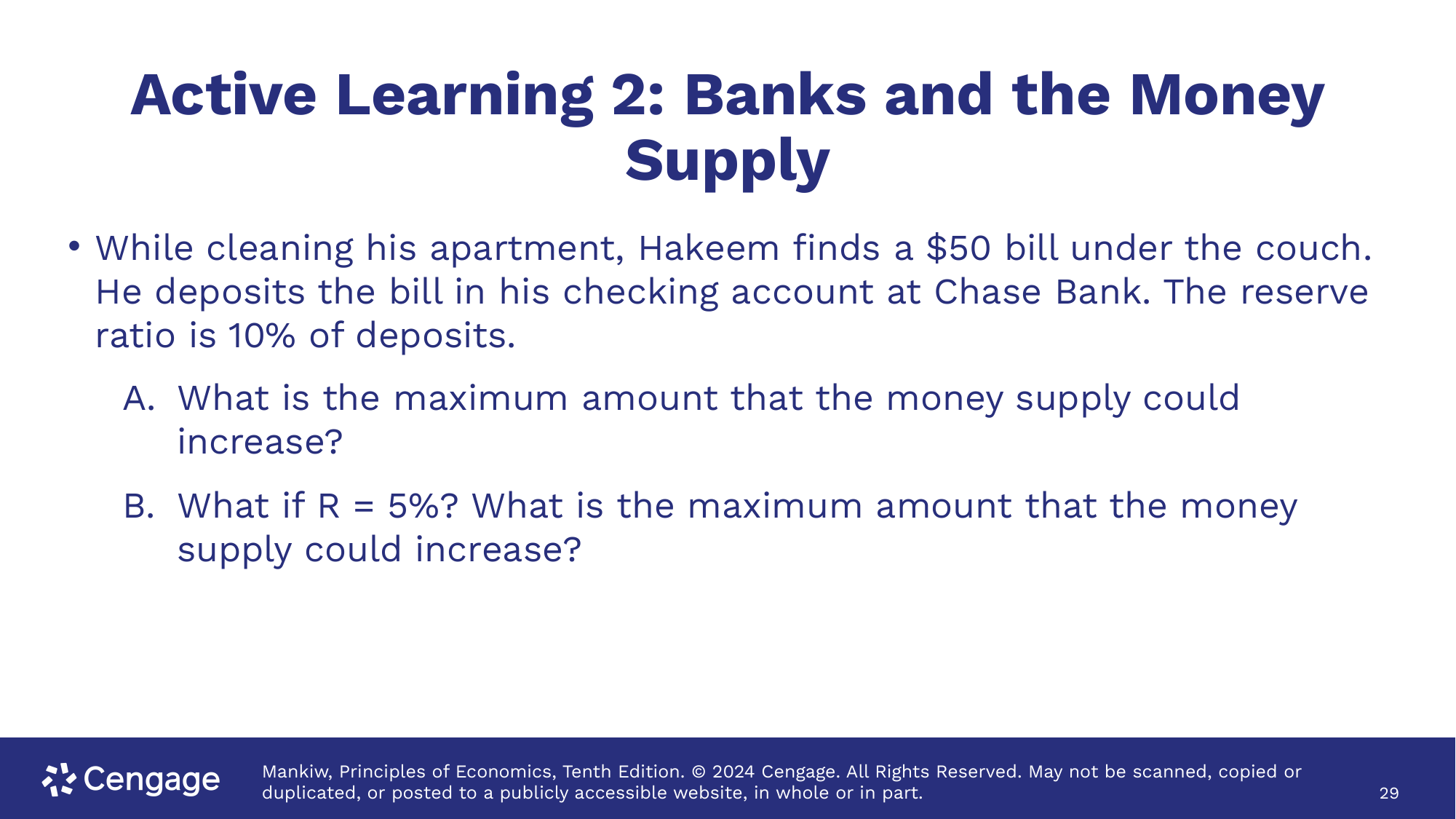

# Active Learning 2: Banks and the Money Supply
While cleaning his apartment, Hakeem finds a $50 bill under the couch. He deposits the bill in his checking account at Chase Bank. The reserve ratio is 10% of deposits.
What is the maximum amount that the money supply could increase?
What if R = 5%? What is the maximum amount that the money supply could increase?